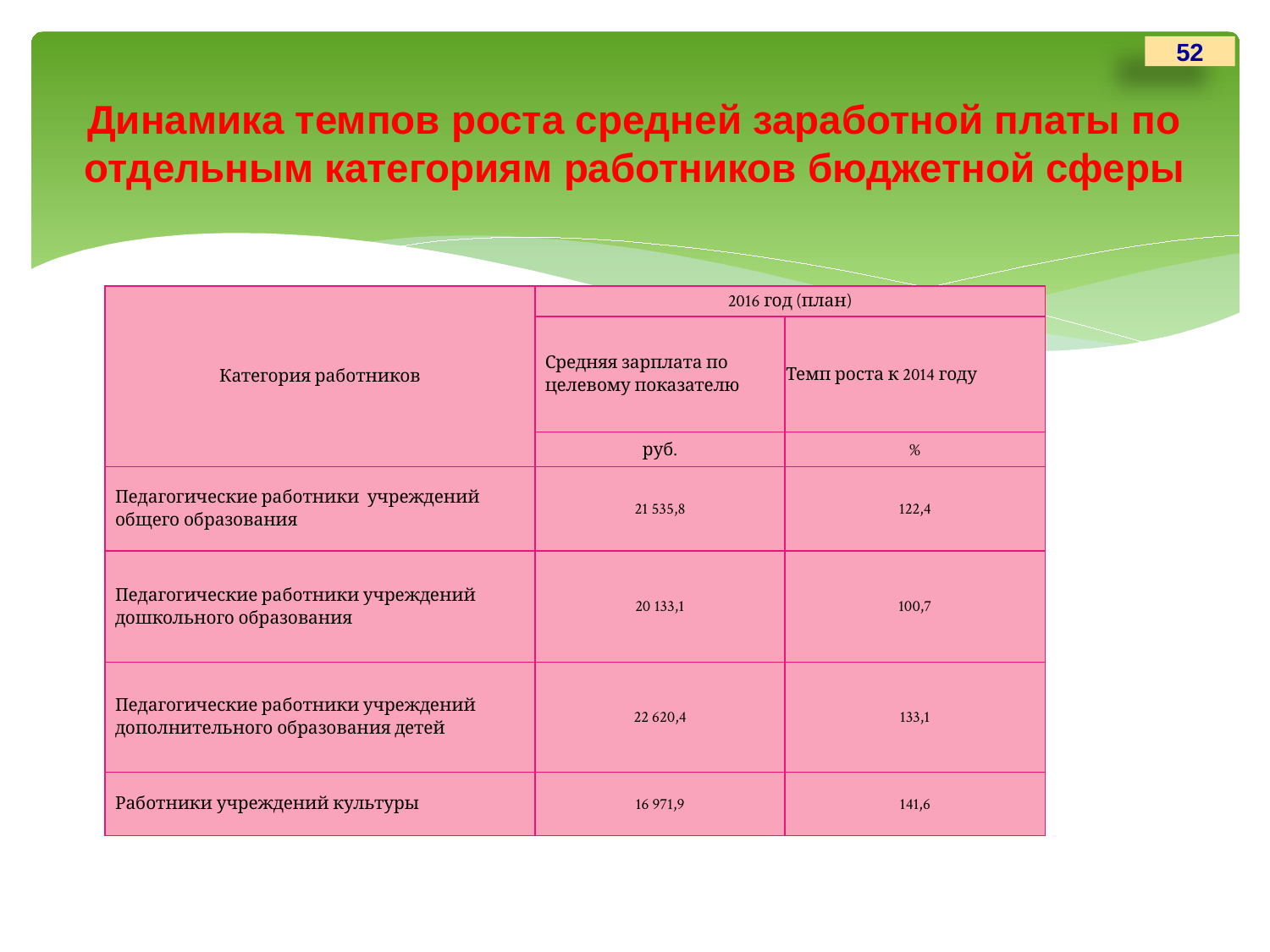

52
# Динамика темпов роста средней заработной платы по отдельным категориям работников бюджетной сферы
| Категория работников | 2016 год (план) |  |
| --- | --- | --- |
|  | Средняя зарплата по целевому показателю | Темп роста к 2014 году |
|  | руб. | % |
| Педагогические работники учреждений общего образования | 21 535,8 | 122,4 |
| Педагогические работники учреждений дошкольного образования | 20 133,1 | 100,7 |
| Педагогические работники учреждений дополнительного образования детей | 22 620,4 | 133,1 |
| Работники учреждений культуры | 16 971,9 | 141,6 |